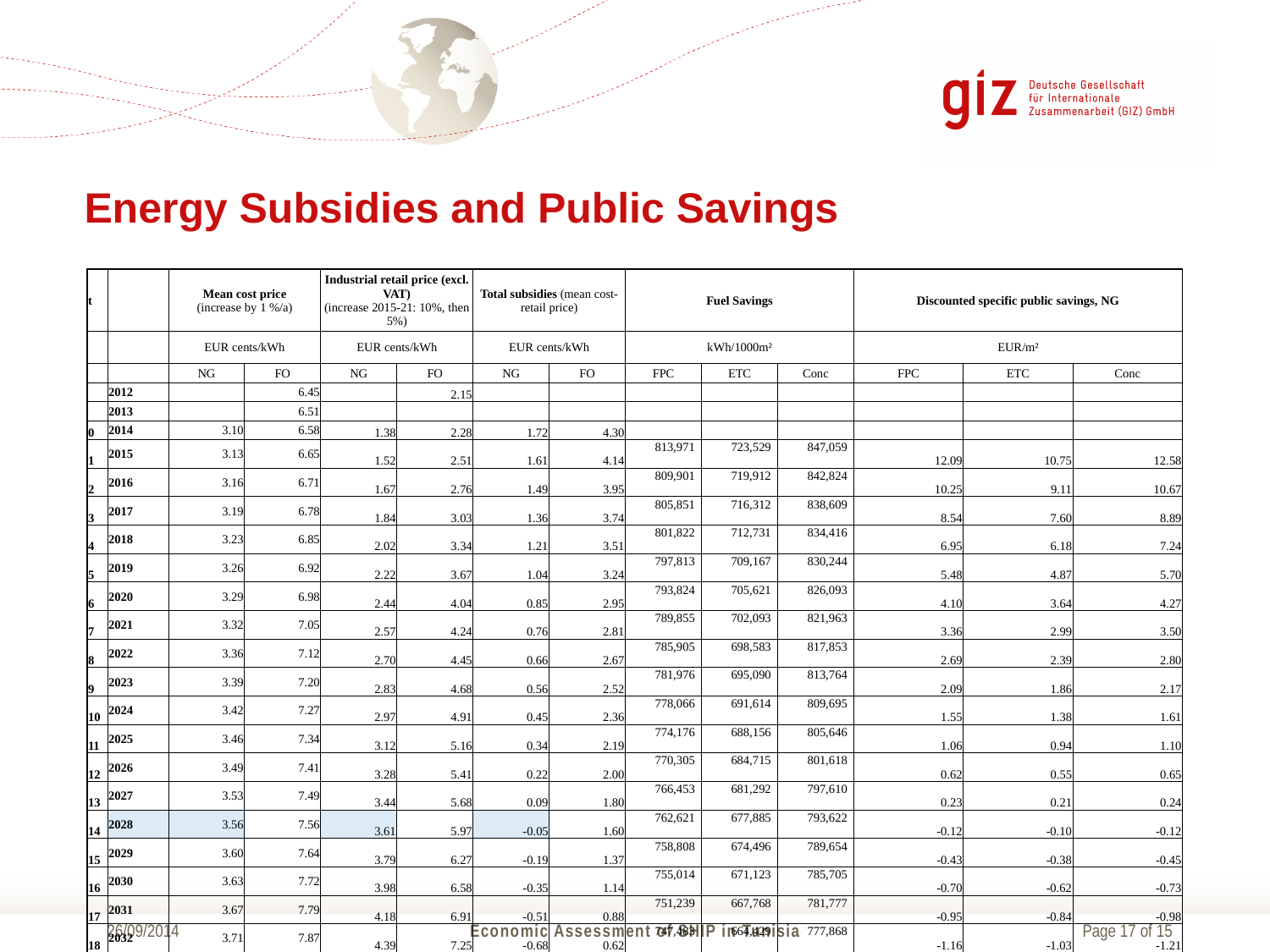

Energy Subsidies and Public Savings
| t |  | Mean cost price (increase by 1 %/a) |  | Industrial retail price (excl. VAT) (increase 2015-21: 10%, then 5%) |  | Total subsidies (mean cost-retail price) |  | Fuel Savings |  |  | Discounted specific public savings, NG |  |  |
| --- | --- | --- | --- | --- | --- | --- | --- | --- | --- | --- | --- | --- | --- |
|  |  | EUR cents/kWh |  | EUR cents/kWh |  | EUR cents/kWh |  | kWh/1000m² |  |  | EUR/m² |  |  |
|  |  | NG | FO | NG | FO | NG | FO | FPC | ETC | Conc | FPC | ETC | Conc |
|  | 2012 |  | 6.45 |  | 2.15 |  |  |  |  |  |  |  |  |
|  | 2013 |  | 6.51 |  |  |  |  |  |  |  |  |  |  |
| 0 | 2014 | 3.10 | 6.58 | 1.38 | 2.28 | 1.72 | 4.30 |  |  |  |  |  |  |
| 1 | 2015 | 3.13 | 6.65 | 1.52 | 2.51 | 1.61 | 4.14 | 813,971 | 723,529 | 847,059 | 12.09 | 10.75 | 12.58 |
| 2 | 2016 | 3.16 | 6.71 | 1.67 | 2.76 | 1.49 | 3.95 | 809,901 | 719,912 | 842,824 | 10.25 | 9.11 | 10.67 |
| 3 | 2017 | 3.19 | 6.78 | 1.84 | 3.03 | 1.36 | 3.74 | 805,851 | 716,312 | 838,609 | 8.54 | 7.60 | 8.89 |
| 4 | 2018 | 3.23 | 6.85 | 2.02 | 3.34 | 1.21 | 3.51 | 801,822 | 712,731 | 834,416 | 6.95 | 6.18 | 7.24 |
| 5 | 2019 | 3.26 | 6.92 | 2.22 | 3.67 | 1.04 | 3.24 | 797,813 | 709,167 | 830,244 | 5.48 | 4.87 | 5.70 |
| 6 | 2020 | 3.29 | 6.98 | 2.44 | 4.04 | 0.85 | 2.95 | 793,824 | 705,621 | 826,093 | 4.10 | 3.64 | 4.27 |
| 7 | 2021 | 3.32 | 7.05 | 2.57 | 4.24 | 0.76 | 2.81 | 789,855 | 702,093 | 821,963 | 3.36 | 2.99 | 3.50 |
| 8 | 2022 | 3.36 | 7.12 | 2.70 | 4.45 | 0.66 | 2.67 | 785,905 | 698,583 | 817,853 | 2.69 | 2.39 | 2.80 |
| 9 | 2023 | 3.39 | 7.20 | 2.83 | 4.68 | 0.56 | 2.52 | 781,976 | 695,090 | 813,764 | 2.09 | 1.86 | 2.17 |
| 10 | 2024 | 3.42 | 7.27 | 2.97 | 4.91 | 0.45 | 2.36 | 778,066 | 691,614 | 809,695 | 1.55 | 1.38 | 1.61 |
| 11 | 2025 | 3.46 | 7.34 | 3.12 | 5.16 | 0.34 | 2.19 | 774,176 | 688,156 | 805,646 | 1.06 | 0.94 | 1.10 |
| 12 | 2026 | 3.49 | 7.41 | 3.28 | 5.41 | 0.22 | 2.00 | 770,305 | 684,715 | 801,618 | 0.62 | 0.55 | 0.65 |
| 13 | 2027 | 3.53 | 7.49 | 3.44 | 5.68 | 0.09 | 1.80 | 766,453 | 681,292 | 797,610 | 0.23 | 0.21 | 0.24 |
| 14 | 2028 | 3.56 | 7.56 | 3.61 | 5.97 | -0.05 | 1.60 | 762,621 | 677,885 | 793,622 | -0.12 | -0.10 | -0.12 |
| 15 | 2029 | 3.60 | 7.64 | 3.79 | 6.27 | -0.19 | 1.37 | 758,808 | 674,496 | 789,654 | -0.43 | -0.38 | -0.45 |
| 16 | 2030 | 3.63 | 7.72 | 3.98 | 6.58 | -0.35 | 1.14 | 755,014 | 671,123 | 785,705 | -0.70 | -0.62 | -0.73 |
| 17 | 2031 | 3.67 | 7.79 | 4.18 | 6.91 | -0.51 | 0.88 | 751,239 | 667,768 | 781,777 | -0.95 | -0.84 | -0.98 |
| 18 | 2032 | 3.71 | 7.87 | 4.39 | 7.25 | -0.68 | 0.62 | 747,483 | 664,429 | 777,868 | -1.16 | -1.03 | -1.21 |
| 19 | 2033 | 3.75 | 7.95 | 4.61 | 7.62 | -0.86 | 0.33 | 743,745 | 661,107 | 773,979 | -1.35 | -1.20 | -1.40 |
| 20 | 2034 | 3.78 | 8.03 | 4.84 | 8.00 | -1.06 | 0.03 | 740,026 | 657,801 | 770,109 | -1.51 | -1.34 | -1.57 |
|  |  |  |  |  |  |  |  |  |  |  | 52.81 | 46.94 | 54.96 |
26/09/2014
Economic Assessment of SHIP in Tunisia